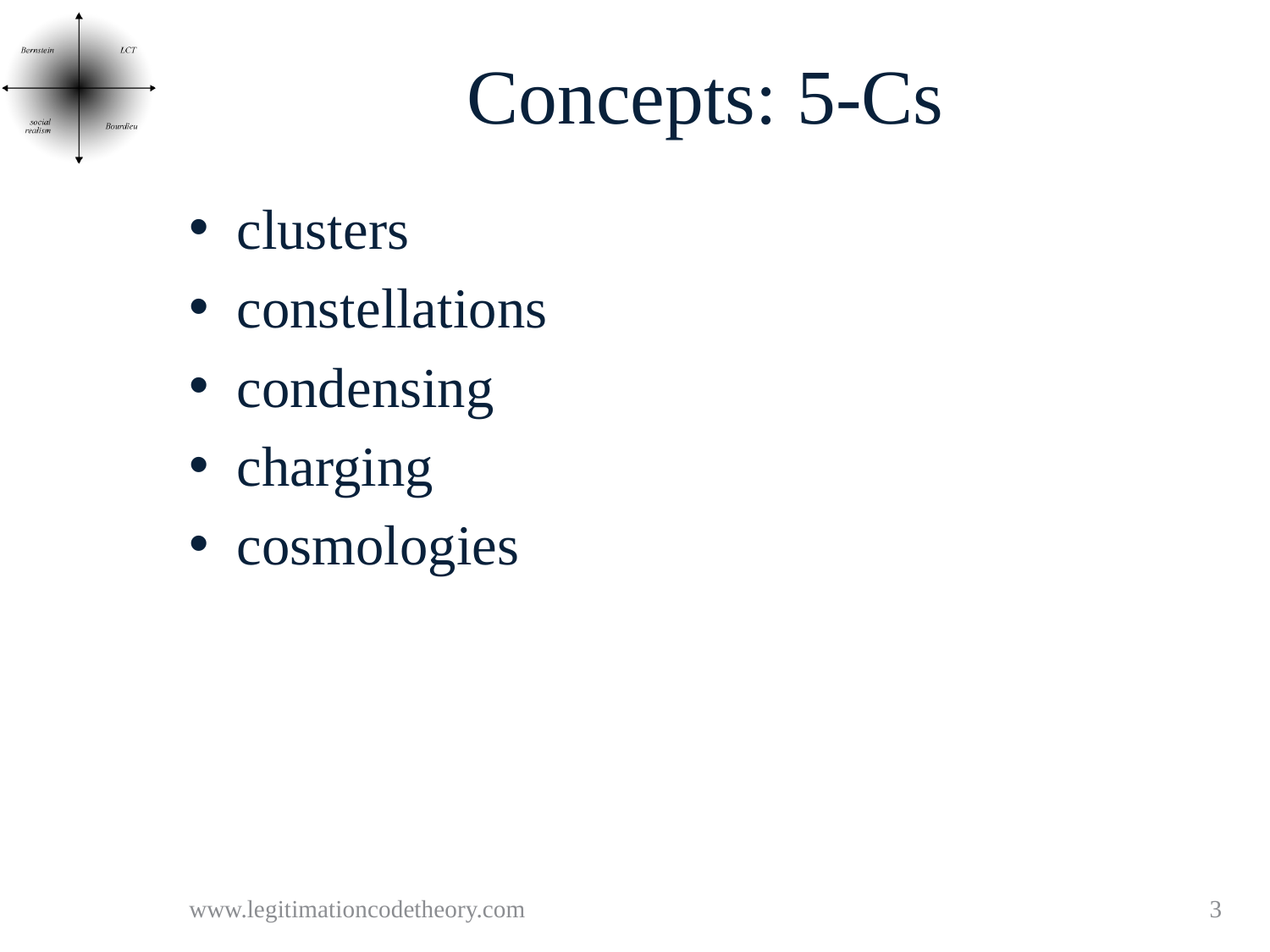

# Concepts: 5-Cs

clusters
constellations
condensing
charging
cosmologies
www.legitimationcodetheory.com
3